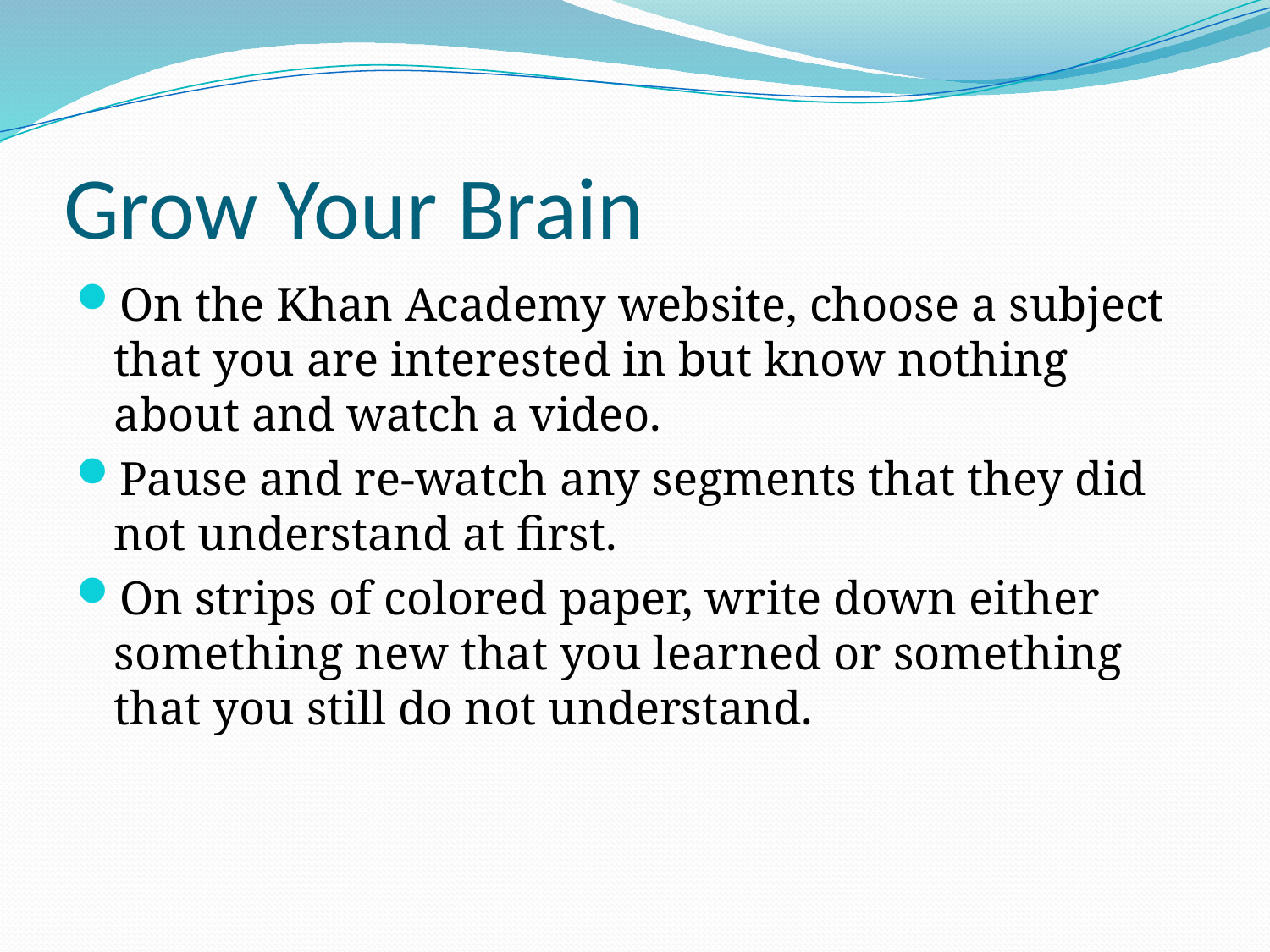

# Grow Your Brain
On the Khan Academy website, choose a subject that you are interested in but know nothing about and watch a video.
Pause and re-watch any segments that they did not understand at first.
On strips of colored paper, write down either something new that you learned or something that you still do not understand.